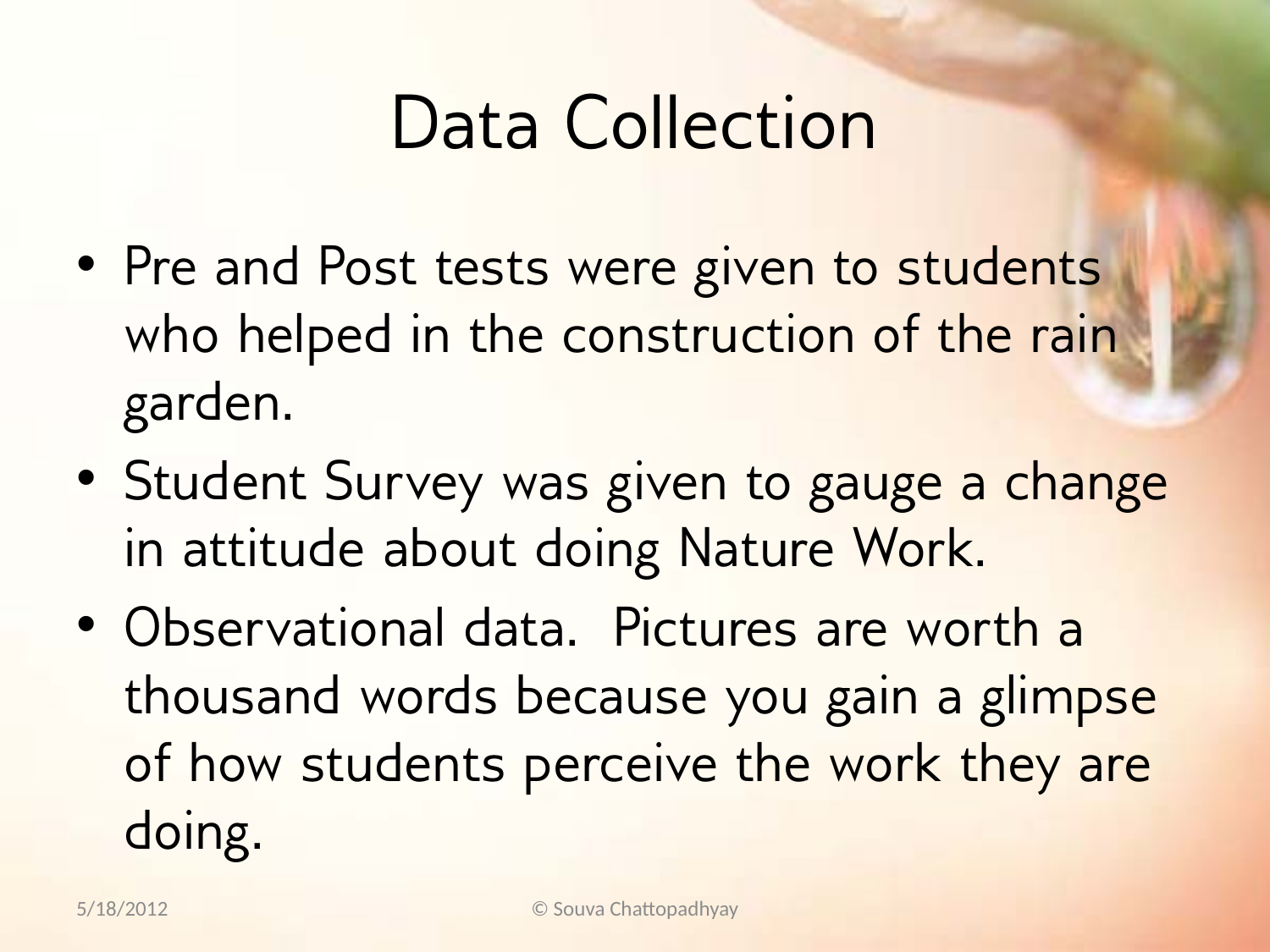

# Data Collection
Pre and Post tests were given to students who helped in the construction of the rain garden.
Student Survey was given to gauge a change in attitude about doing Nature Work.
Observational data.  Pictures are worth a thousand words because you gain a glimpse of how students perceive the work they are doing.
5/18/2012
© Souva Chattopadhyay